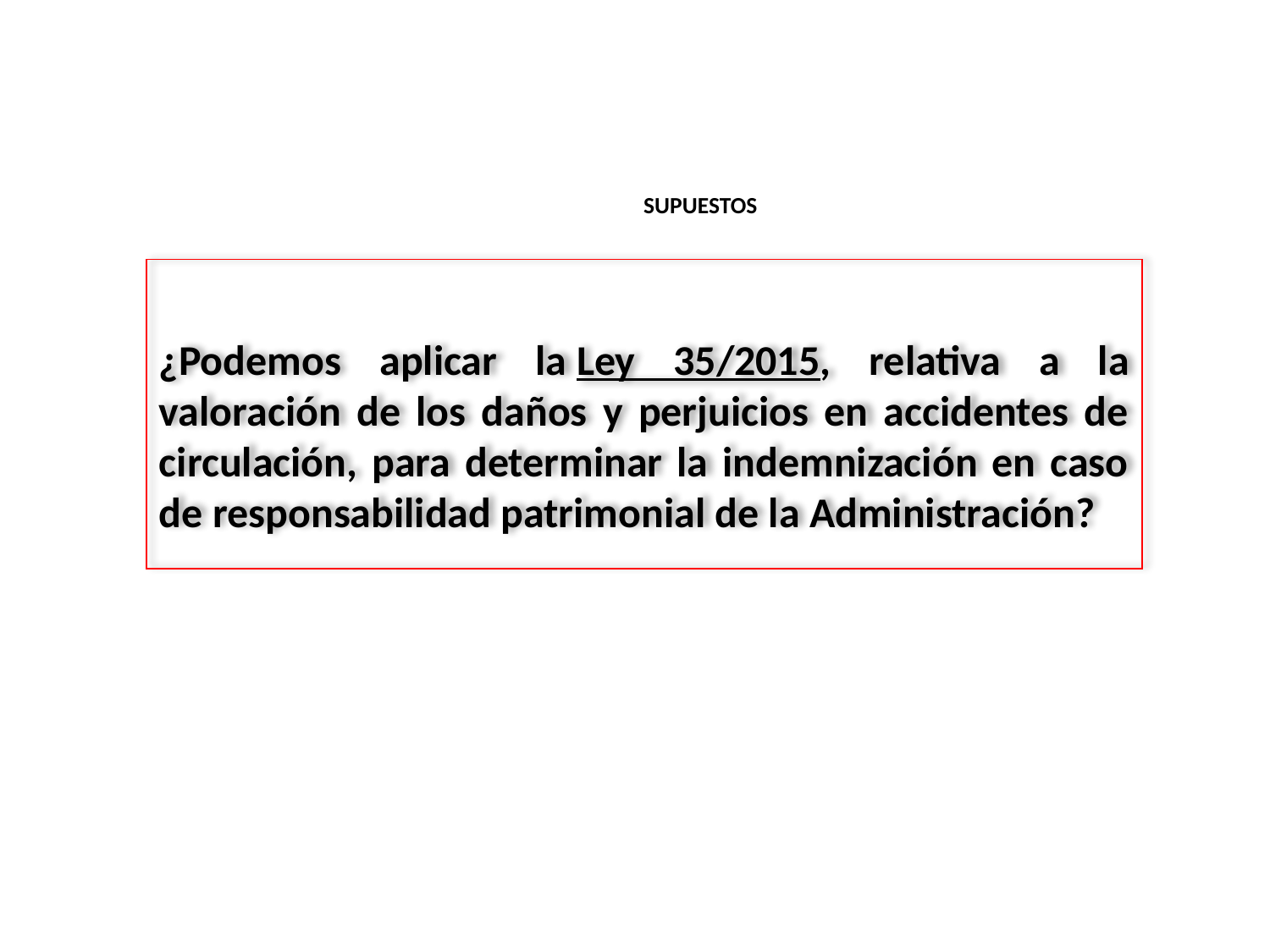

# SUPUESTOS
¿Podemos aplicar la Ley 35/2015, relativa a la valoración de los daños y perjuicios en accidentes de circulación, para determinar la indemnización en caso de responsabilidad patrimonial de la Administración?